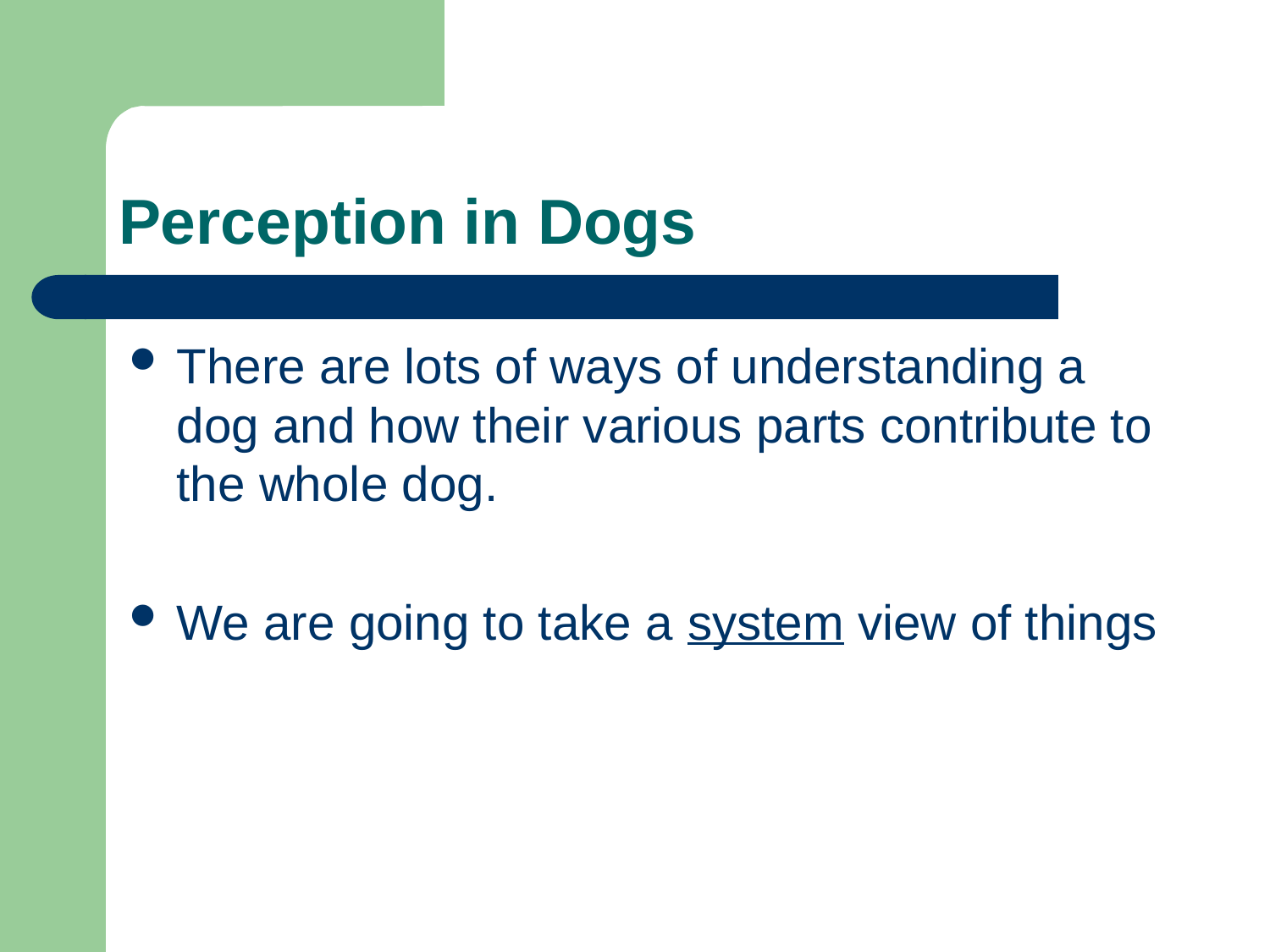

# Perception in Dogs
There are lots of ways of understanding a dog and how their various parts contribute to the whole dog.

We are going to take a system view of things